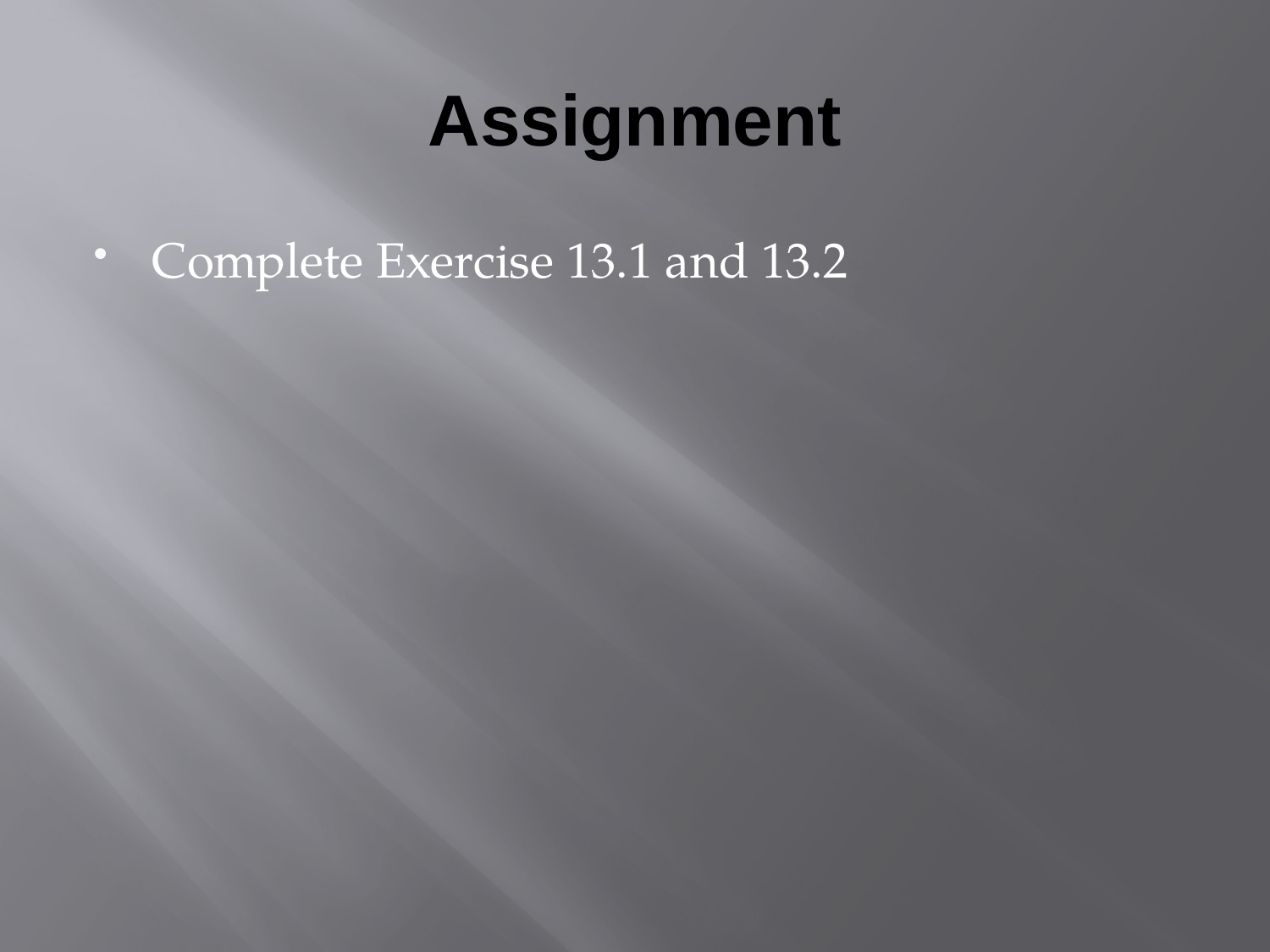

# Assignment
Complete Exercise 13.1 and 13.2